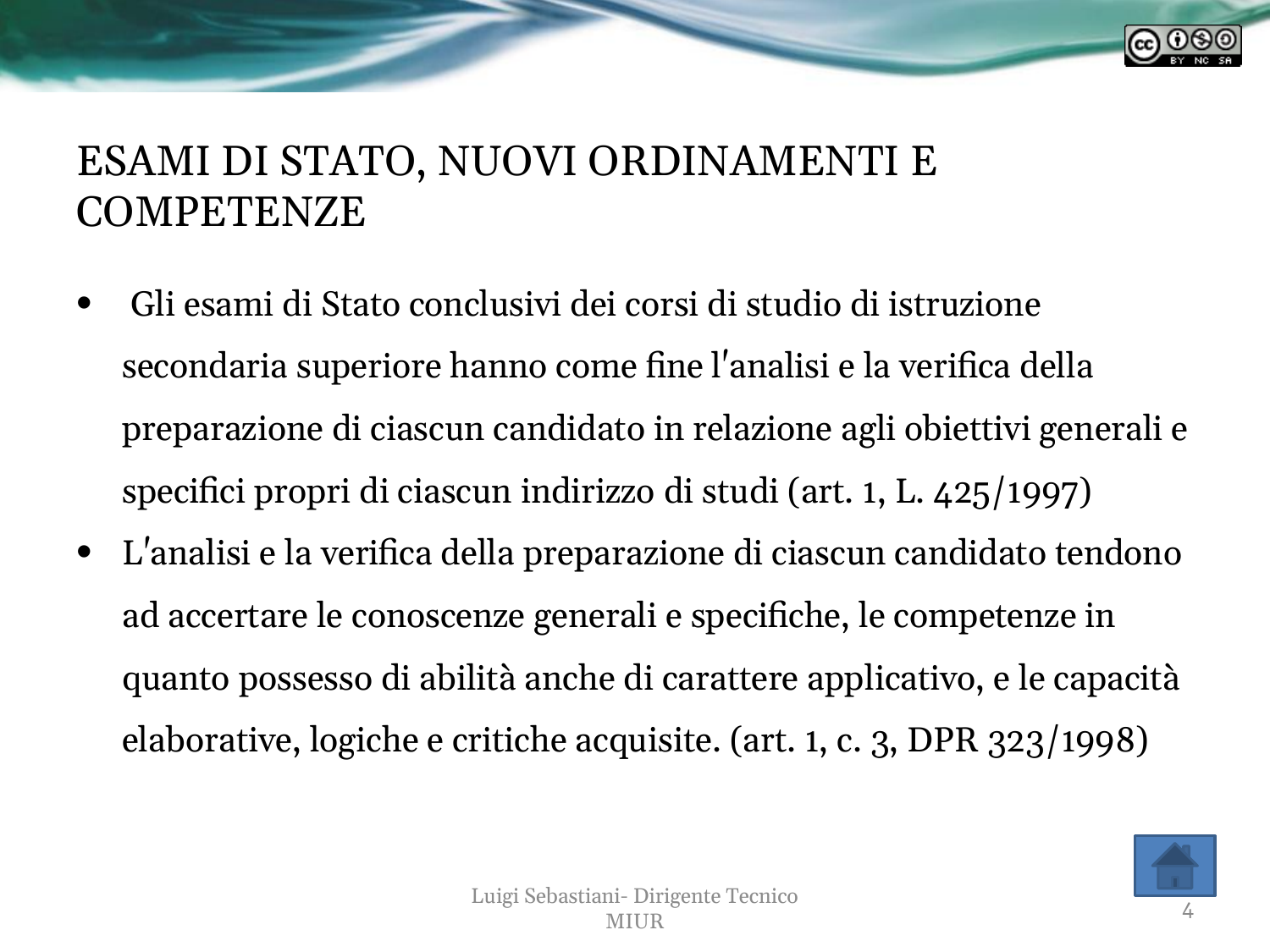

# ESAMI DI STATO, NUOVI ORDINAMENTI E COMPETENZE
 Gli esami di Stato conclusivi dei corsi di studio di istruzione secondaria superiore hanno come fine l'analisi e la verifica della preparazione di ciascun candidato in relazione agli obiettivi generali e specifici propri di ciascun indirizzo di studi (art. 1, L. 425/1997)
L'analisi e la verifica della preparazione di ciascun candidato tendono ad accertare le conoscenze generali e specifiche, le competenze in quanto possesso di abilità anche di carattere applicativo, e le capacità elaborative, logiche e critiche acquisite. (art. 1, c. 3, DPR 323/1998)

Luigi Sebastiani- Dirigente Tecnico MIUR
4